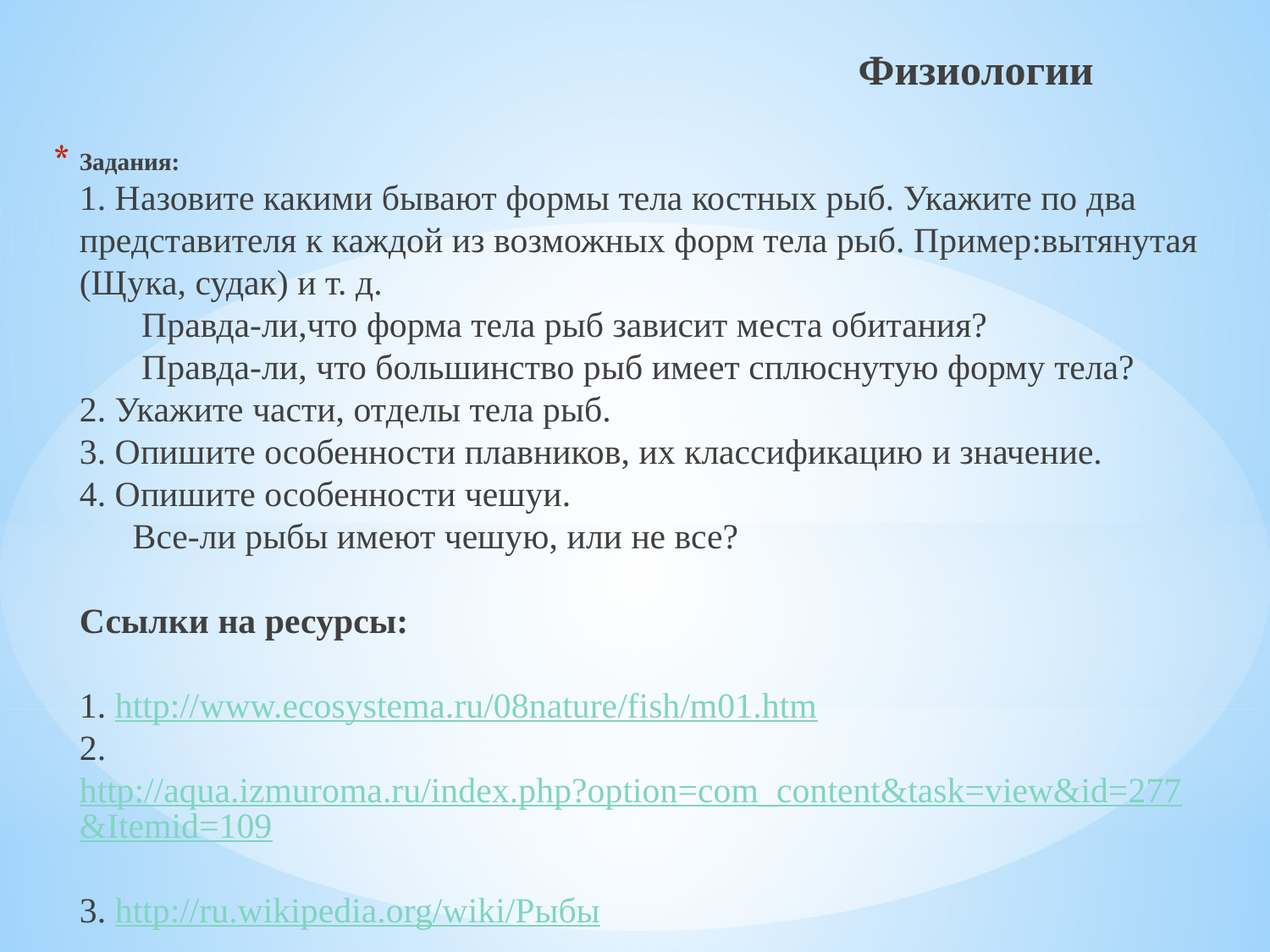

Физиологии

Задания: 
1. Назовите какими бывают формы тела костных рыб. Укажите по два представителя к каждой из возможных форм тела рыб. Пример:вытянутая (Щука, судак) и т. д.
       Правда-ли,что форма тела рыб зависит места обитания?
       Правда-ли, что большинство рыб имеет сплюснутую форму тела?
2. Укажите части, отделы тела рыб.
3. Опишите особенности плавников, их классификацию и значение.
4. Опишите особенности чешуи.
      Все-ли рыбы имеют чешую, или не все?
Ссылки на ресурсы:
1. http://www.ecosystema.ru/08nature/fish/m01.htm
2. http://aqua.izmuroma.ru/index.php?option=com_content&task=view&id=277&Itemid=109
3. http://ru.wikipedia.org/wiki/Рыбы